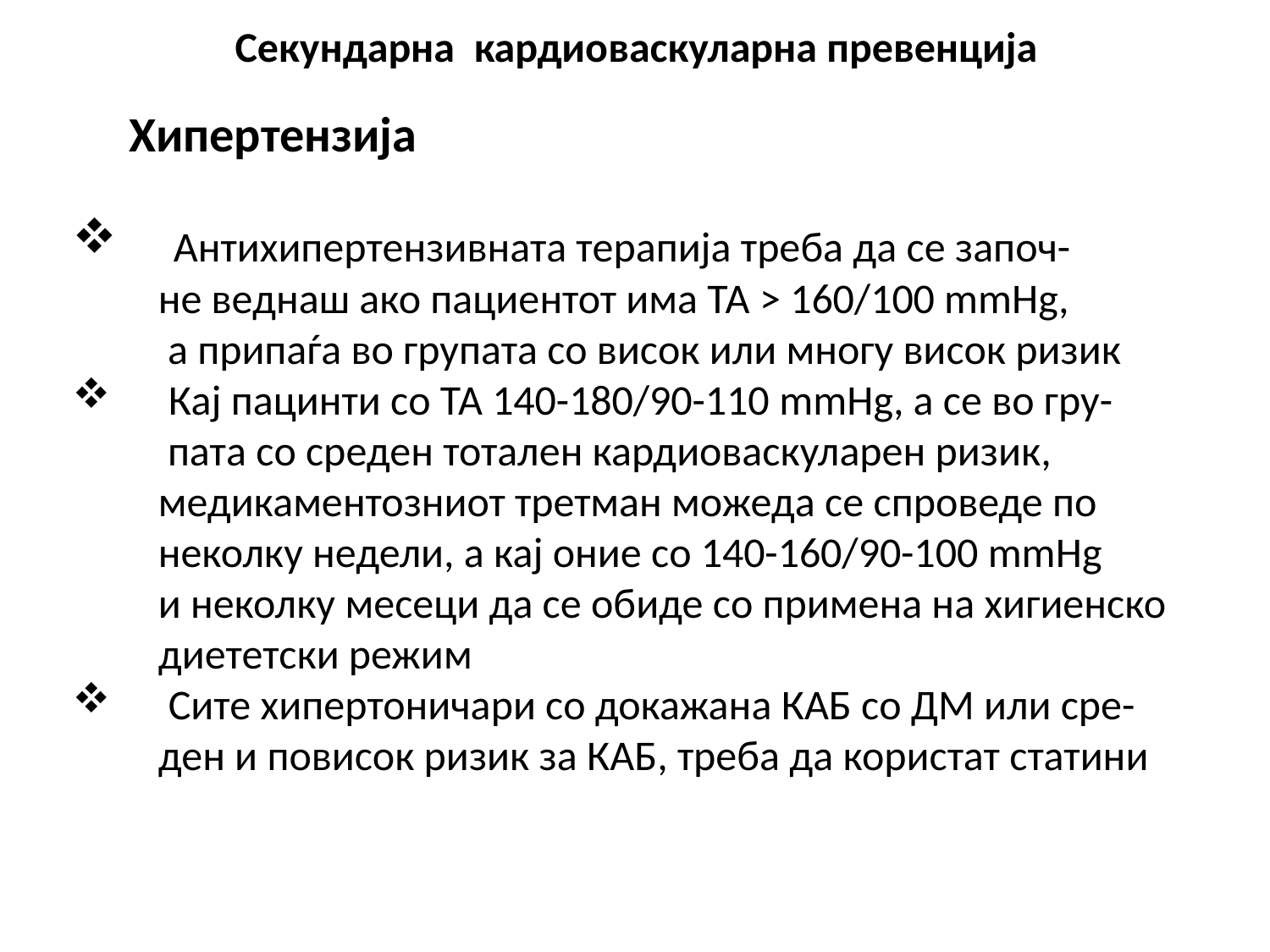

# Секундарна  кардиоваскуларна превенција
Хипертензија
     Антихипертензивната терапија треба да се започ-
         не веднаш ако пациентот има ТА > 160/100 mmHg,
          а припаѓа во групата со висок или многу висок ризик
      Кај пацинти со ТА 140-180/90-110 mmHg, а се во гру-
          пата со среден тотален кардиоваскуларен ризик,
         медикаментозниот третман можеда се спроведе по
         неколку недели, а кај оние со 140-160/90-100 mmHg
         и неколку месеци да се обиде со примена на хигиенско
         диететски режим
      Сите хипертоничари со докажана КАБ со ДМ или сре-
         ден и повисок ризик за КАБ, треба да користат статини